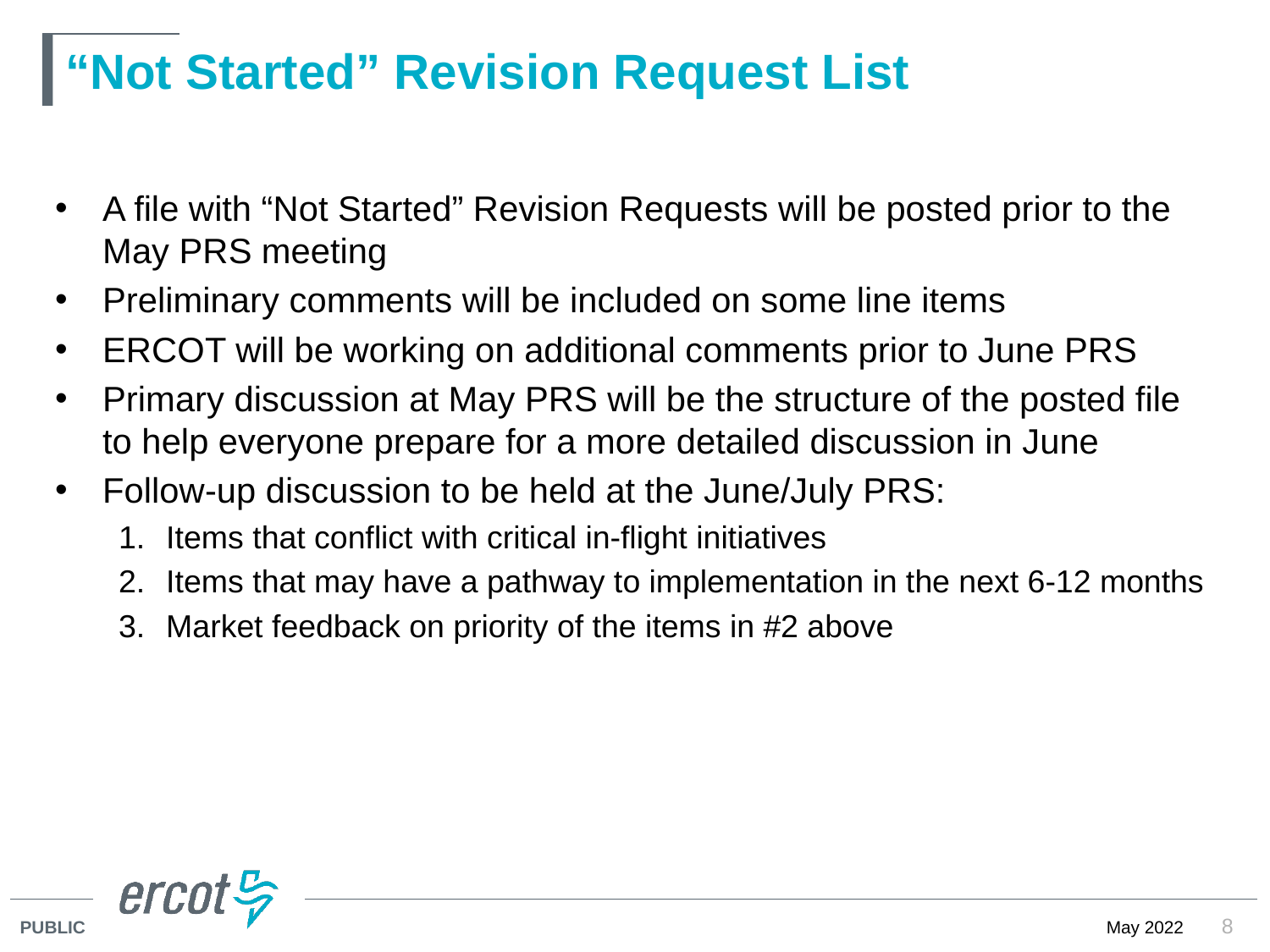

# “Not Started” Revision Request List
A file with “Not Started” Revision Requests will be posted prior to the May PRS meeting
Preliminary comments will be included on some line items
ERCOT will be working on additional comments prior to June PRS
Primary discussion at May PRS will be the structure of the posted file to help everyone prepare for a more detailed discussion in June
Follow-up discussion to be held at the June/July PRS:
Items that conflict with critical in-flight initiatives
Items that may have a pathway to implementation in the next 6-12 months
Market feedback on priority of the items in #2 above
8